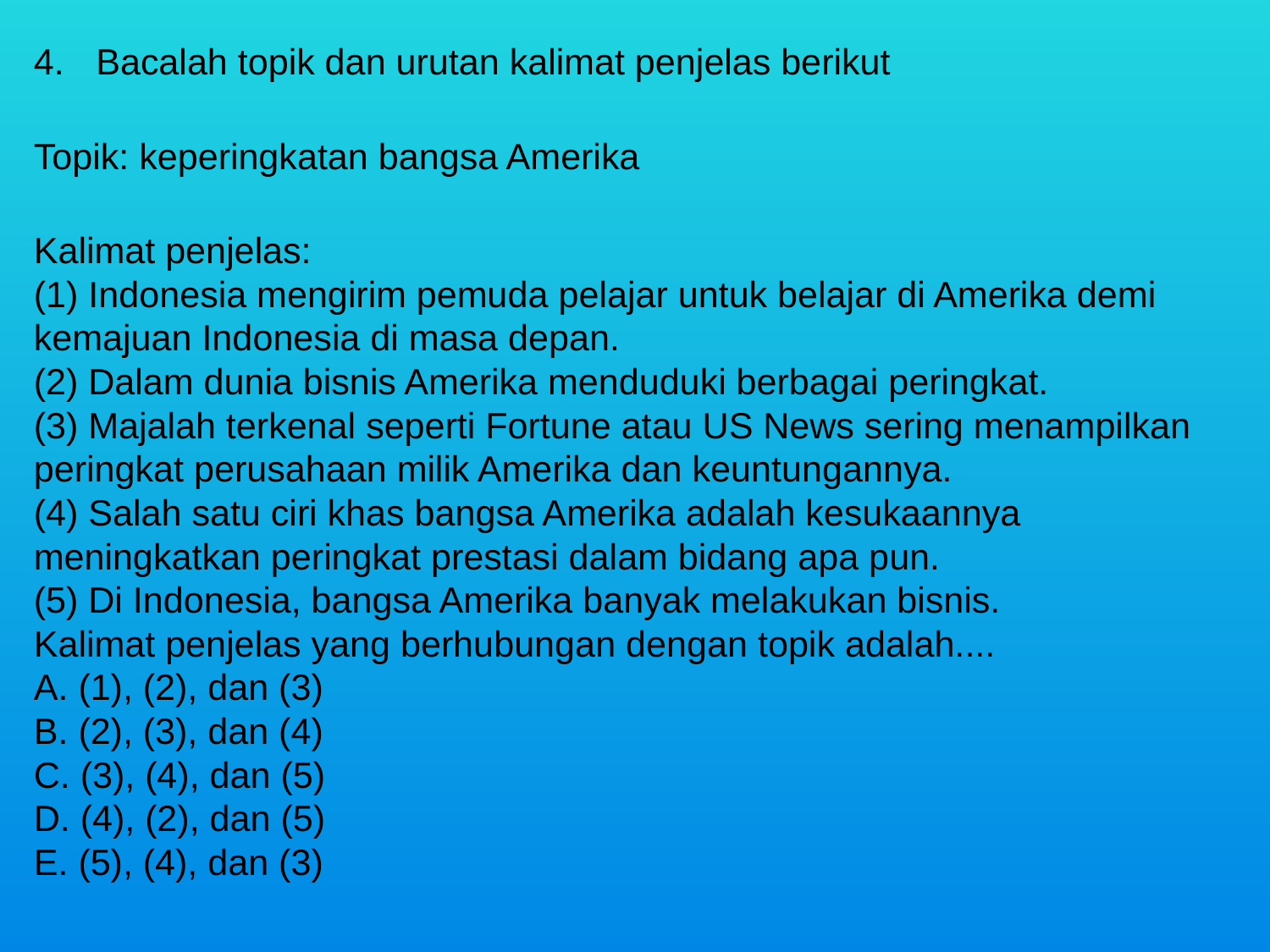

Bacalah topik dan urutan kalimat penjelas berikut
Topik: keperingkatan bangsa Amerika
Kalimat penjelas:
(1) Indonesia mengirim pemuda pelajar untuk belajar di Amerika demi kemajuan Indonesia di masa depan.
(2) Dalam dunia bisnis Amerika menduduki berbagai peringkat.
(3) Majalah terkenal seperti Fortune atau US News sering menampilkan peringkat perusahaan milik Amerika dan keuntungannya.
(4) Salah satu ciri khas bangsa Amerika adalah kesukaannya meningkatkan peringkat prestasi dalam bidang apa pun.
(5) Di Indonesia, bangsa Amerika banyak melakukan bisnis.
Kalimat penjelas yang berhubungan dengan topik adalah....
A. (1), (2), dan (3)
B. (2), (3), dan (4)
C. (3), (4), dan (5)
D. (4), (2), dan (5)
E. (5), (4), dan (3)